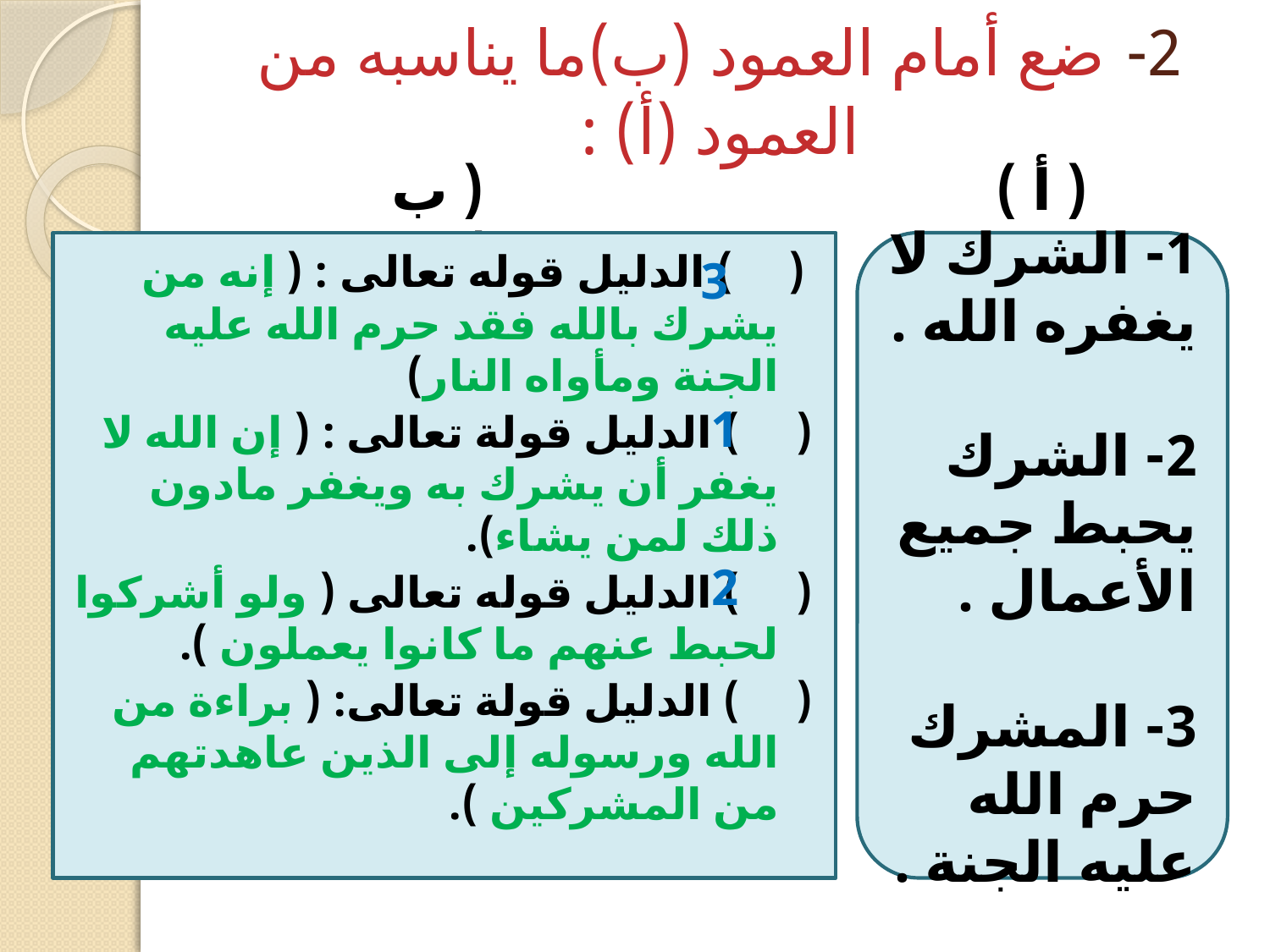

# 2- ضع أمام العمود (ب)ما يناسبه من العمود (أ) :
( ب )
( أ )
 (     ) الدليل قوله تعالى : ( إنه من يشرك بالله فقد حرم الله عليه الجنة ومأواه النار)
(     ) الدليل قولة تعالى : ( إن الله لا يغفر أن يشرك به ويغفر مادون ذلك لمن يشاء).
(     ) الدليل قوله تعالى ( ولو أشركوا لحبط عنهم ما كانوا يعملون ).
(     ) الدليل قولة تعالى: ( براءة من الله ورسوله إلى الذين عاهدتهم من المشركين ).

1- الشرك لا يغفره الله .

2- الشرك يحبط جميع الأعمال .

3- المشرك حرم الله عليه الجنة .
3

1
2